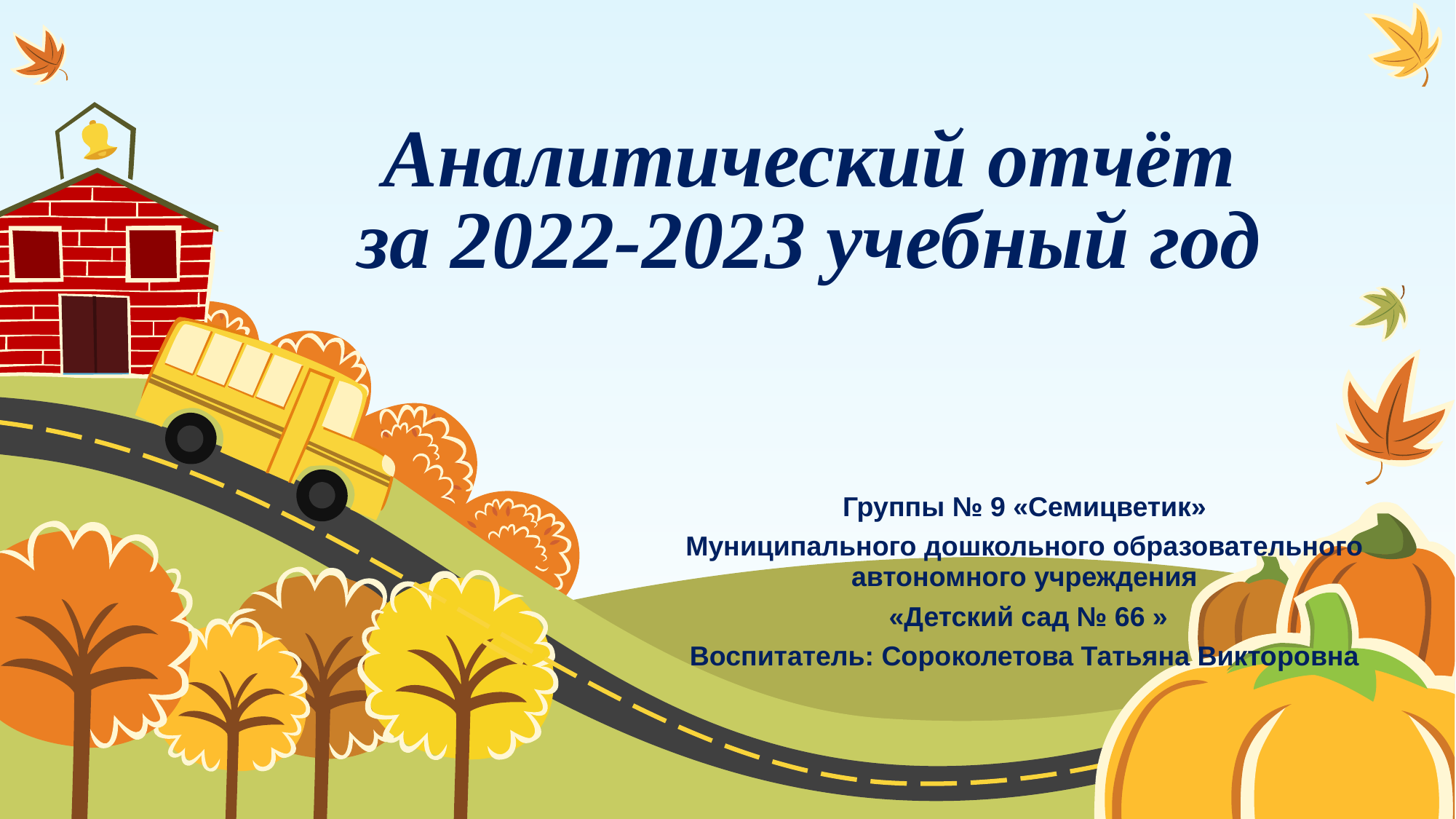

# Аналитический отчёт за 2022-2023 учебный год
Группы № 9 «Семицветик»
Муниципального дошкольного образовательного автономного учреждения
 «Детский сад № 66 »
Воспитатель: Сороколетова Татьяна Викторовна